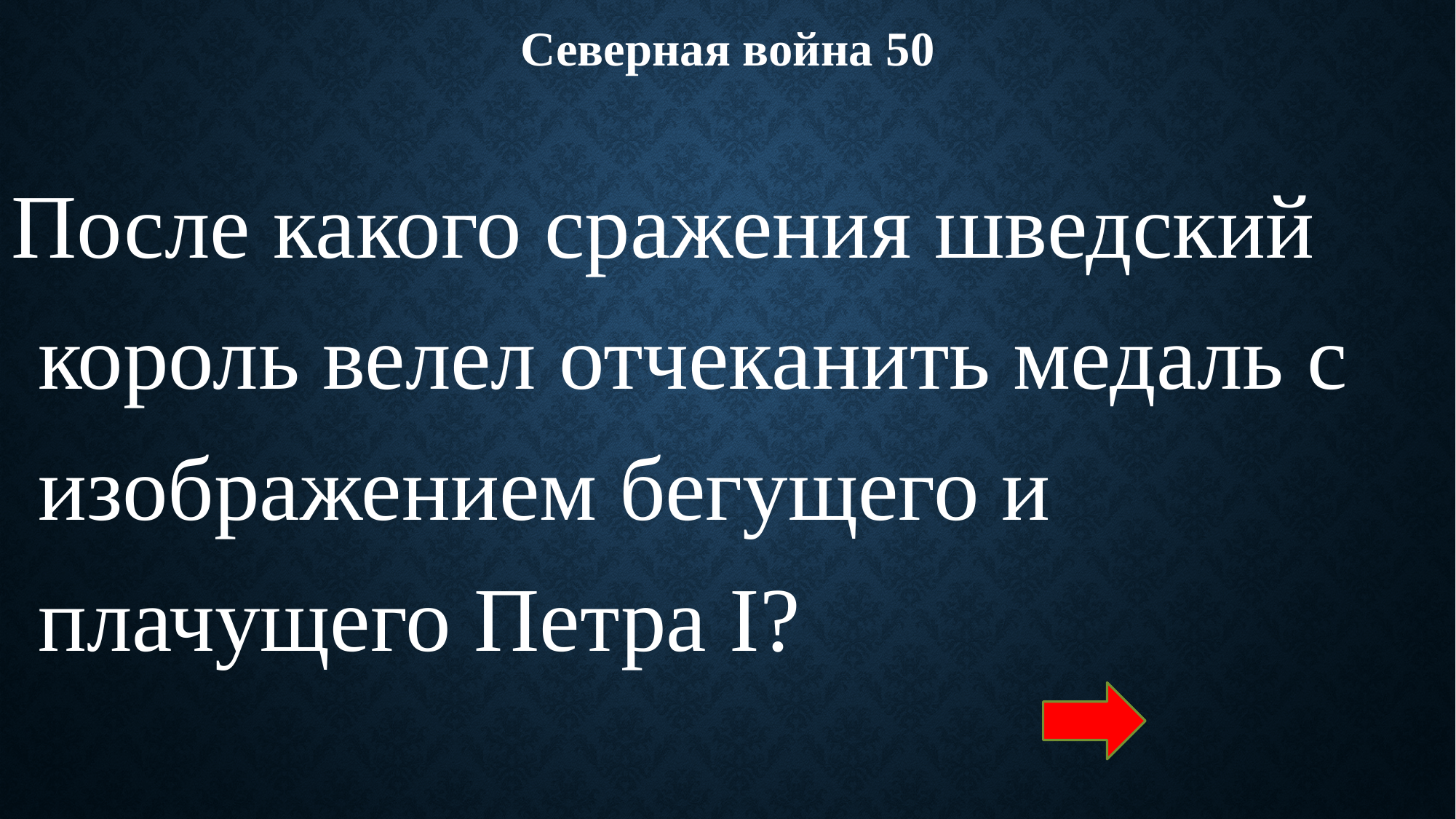

Северная война 50

После какого сражения шведский король велел отчеканить медаль с изображением бегущего и плачущего Петра I?